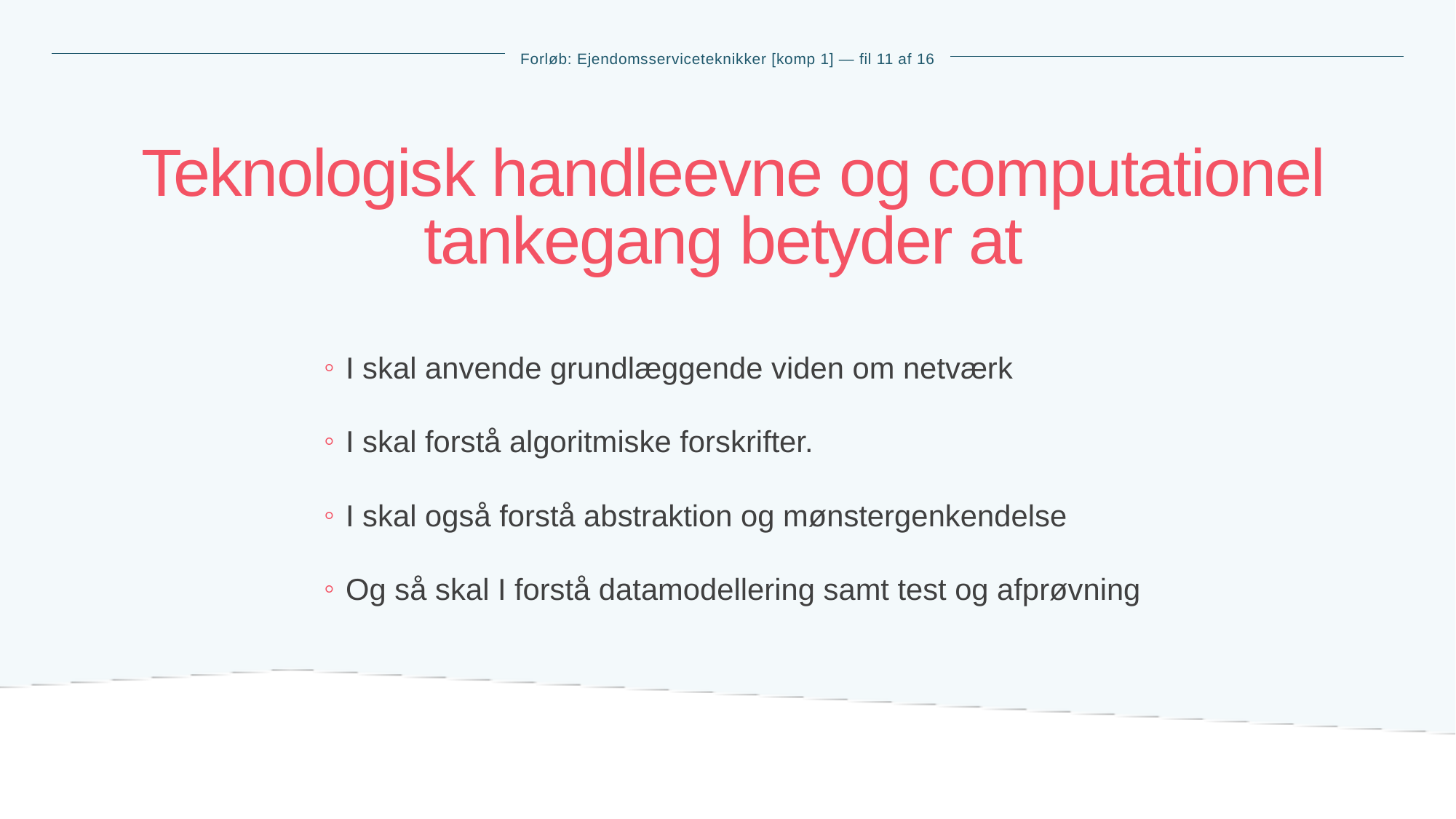

Teknologisk handleevne og computationel tankegang betyder at

I skal anvende grundlæggende viden om netværk
I skal forstå algoritmiske forskrifter.
I skal også forstå abstraktion og mønstergenkendelse
Og så skal I forstå datamodellering samt test og afprøvning